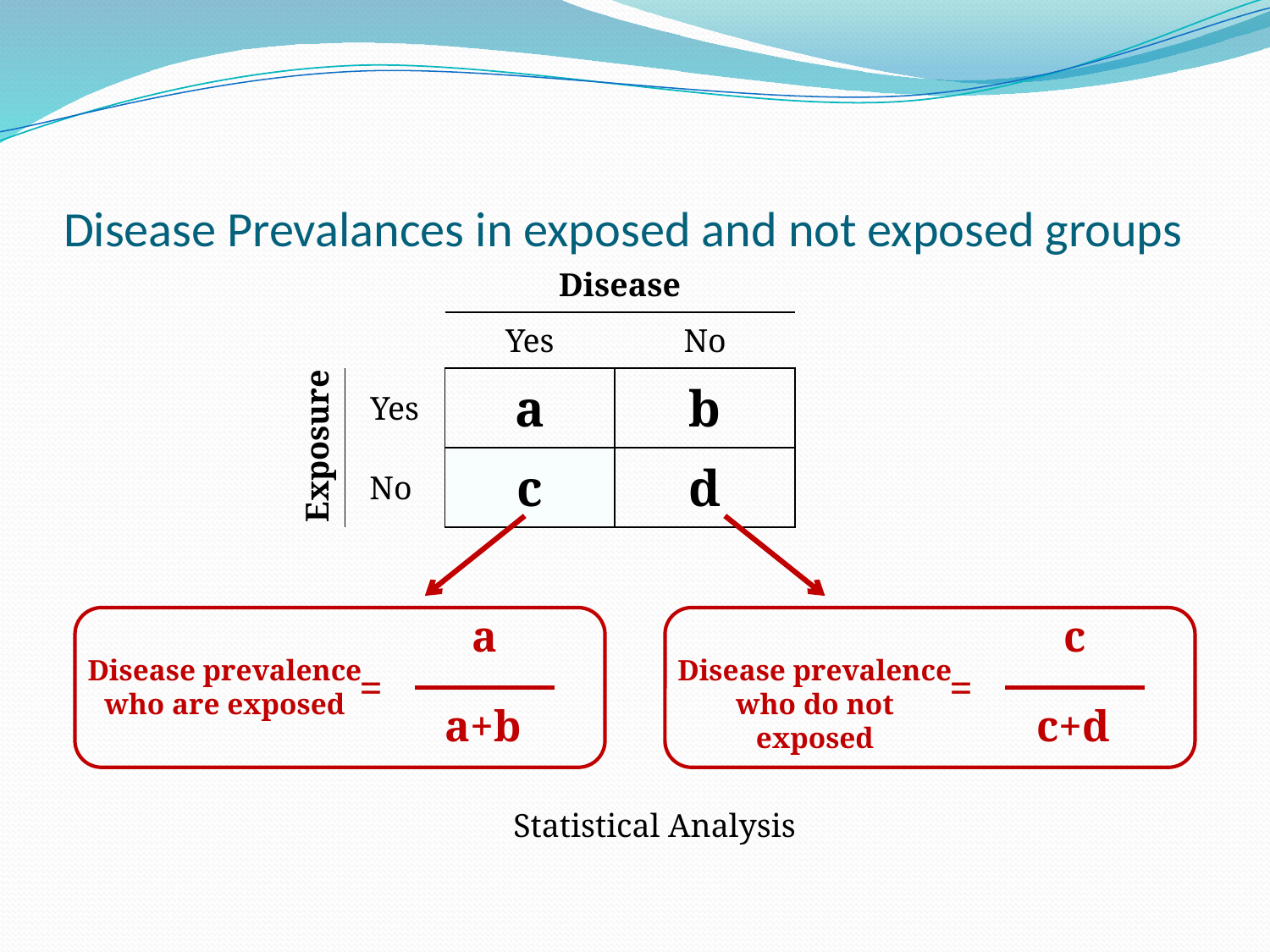

# Disease Prevalances in exposed and not exposed groups
|  |  | Disease |  |
| --- | --- | --- | --- |
|  |  | Yes | No |
|  | Yes | a | b |
|  | No | c | d |
Exposure
a

Disease prevalence who are exposed
=
a+b
c

Disease prevalence who do not exposed
=
c+d
Statistical Analysis